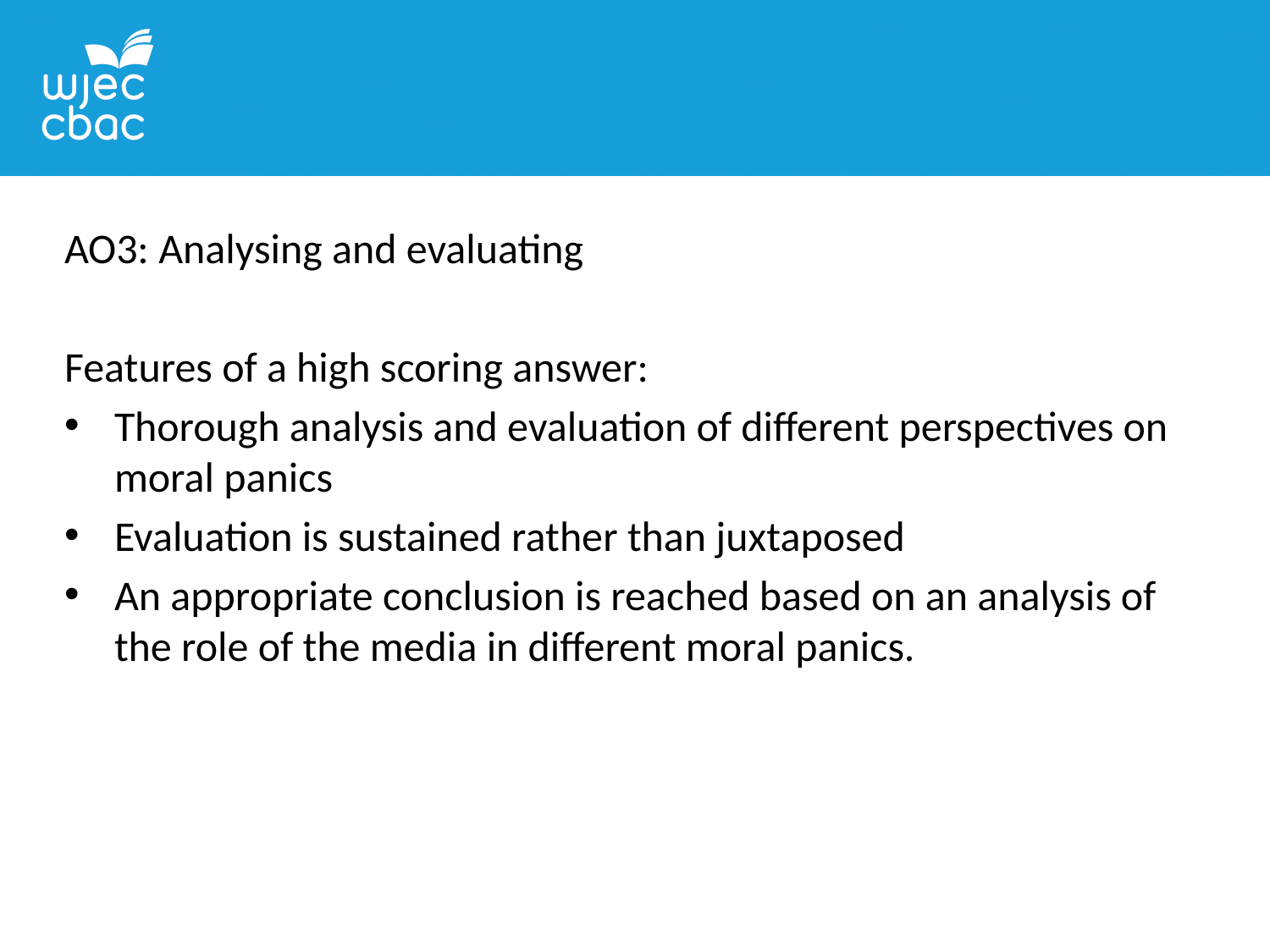

AO3: Analysing and evaluating

Features of a high scoring answer:
Thorough analysis and evaluation of different perspectives on moral panics
Evaluation is sustained rather than juxtaposed
An appropriate conclusion is reached based on an analysis of the role of the media in different moral panics.